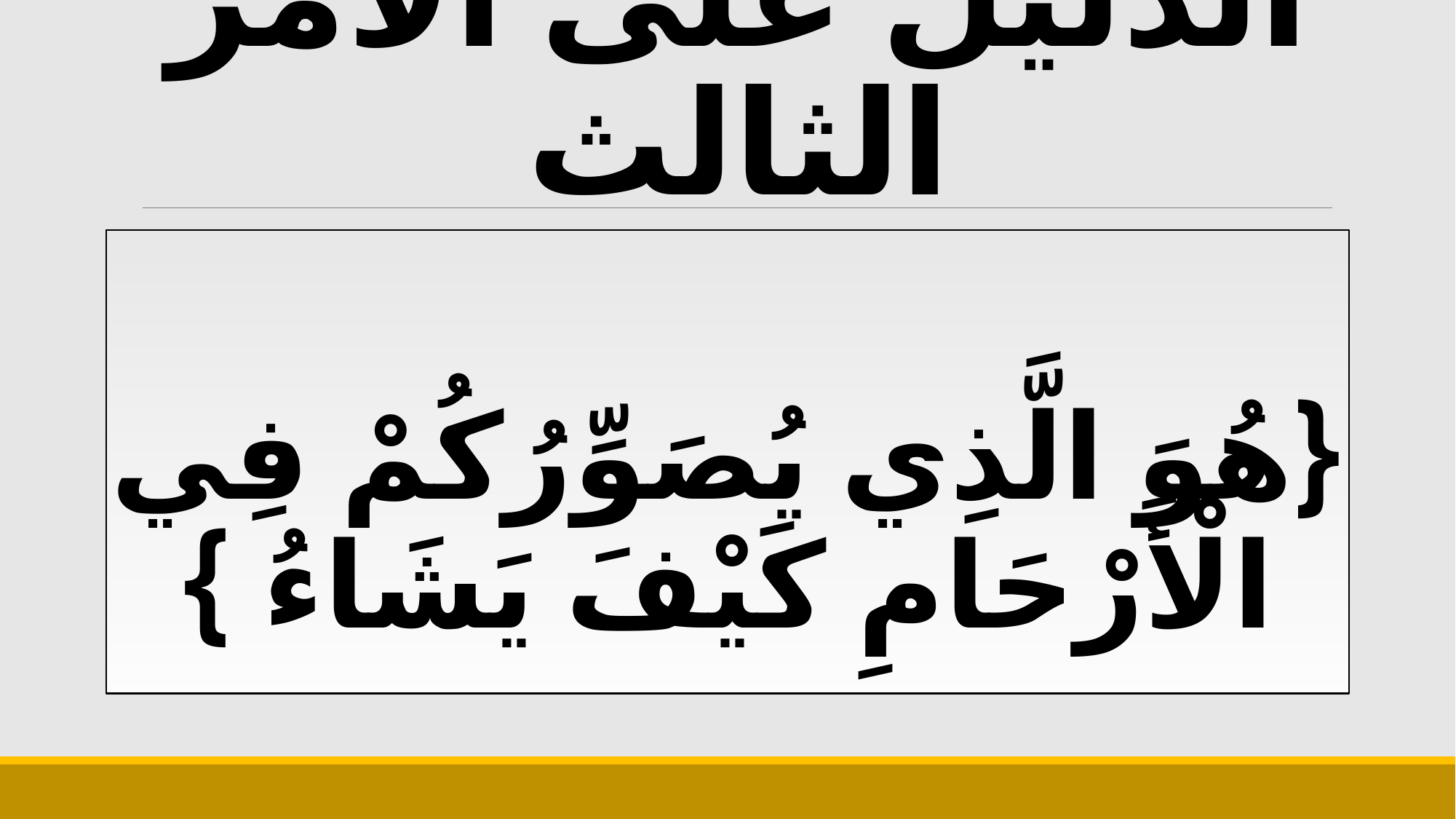

# الدليل على الأمر الثالث

{هُوَ الَّذِي يُصَوِّرُكُمْ فِي الْأَرْحَامِ كَيْفَ يَشَاءُ }